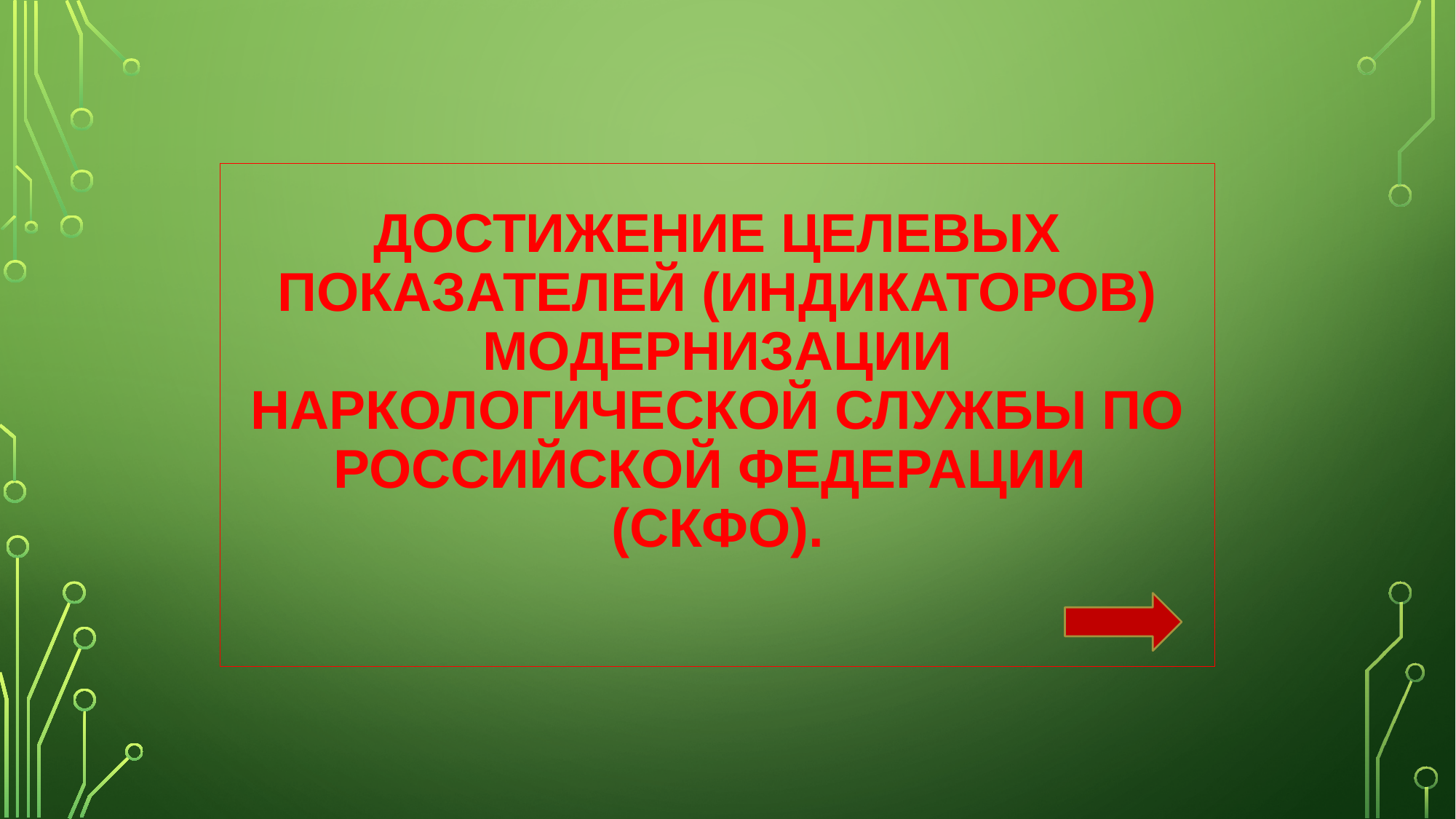

# Достижение целевых показателей (индикаторов) модернизации наркологической службы по Российской Федерации  (СКФО).